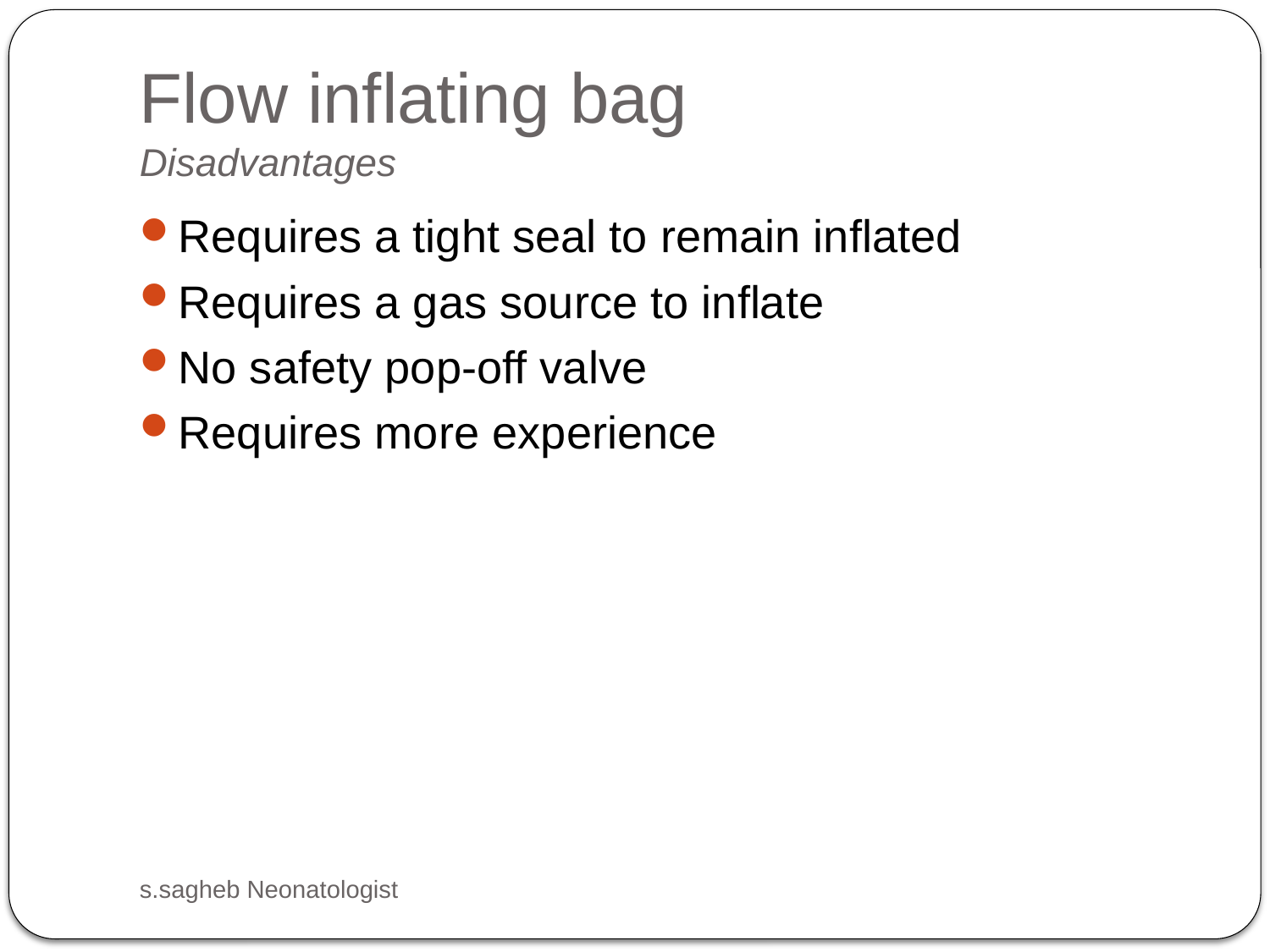

# Flow inflating bag Disadvantages
Requires a tight seal to remain inflated
Requires a gas source to inflate
No safety pop-off valve
Requires more experience

s.sagheb Neonatologist